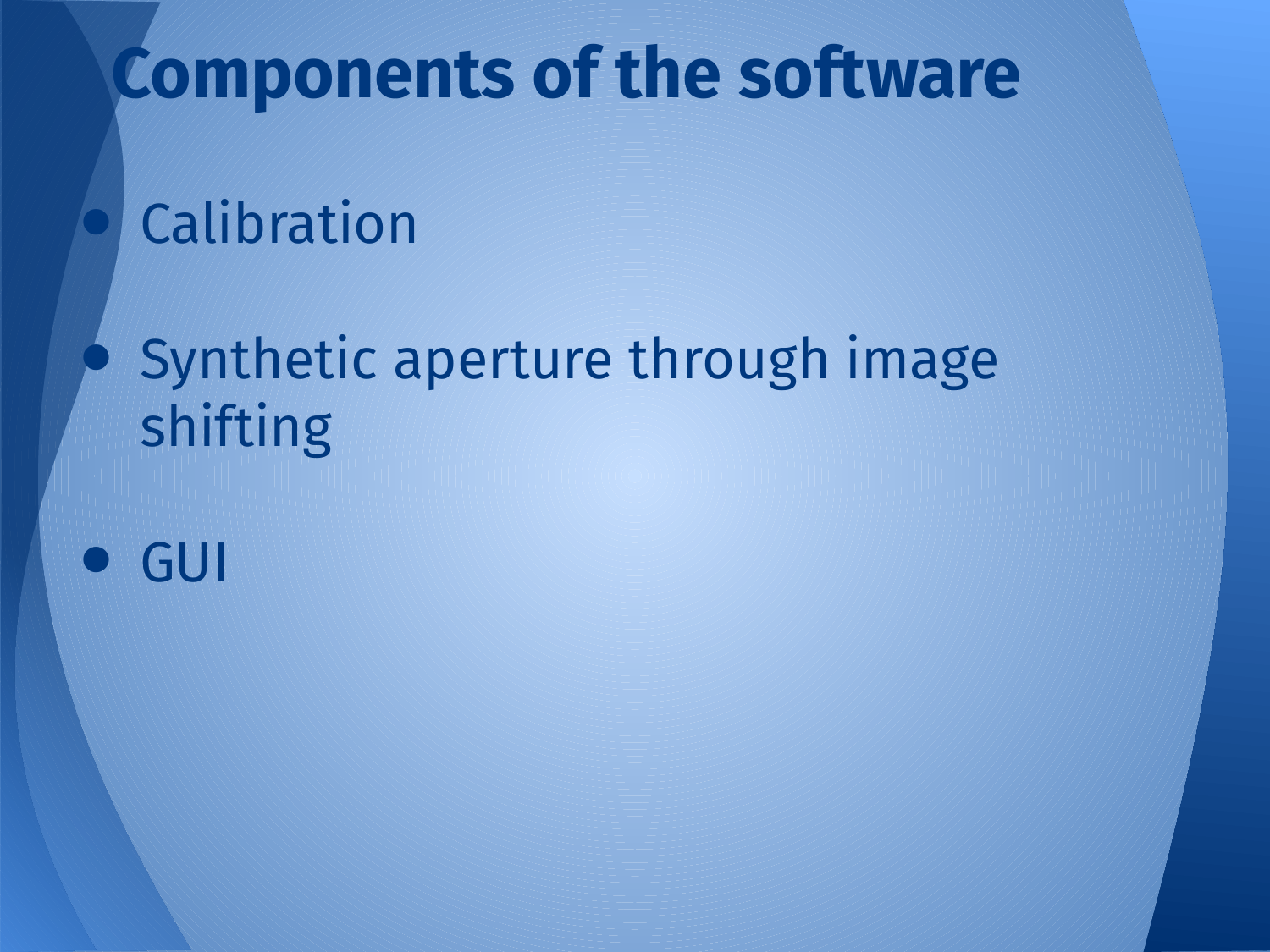

# Components of the software
Calibration

Synthetic aperture through image shifting

GUI